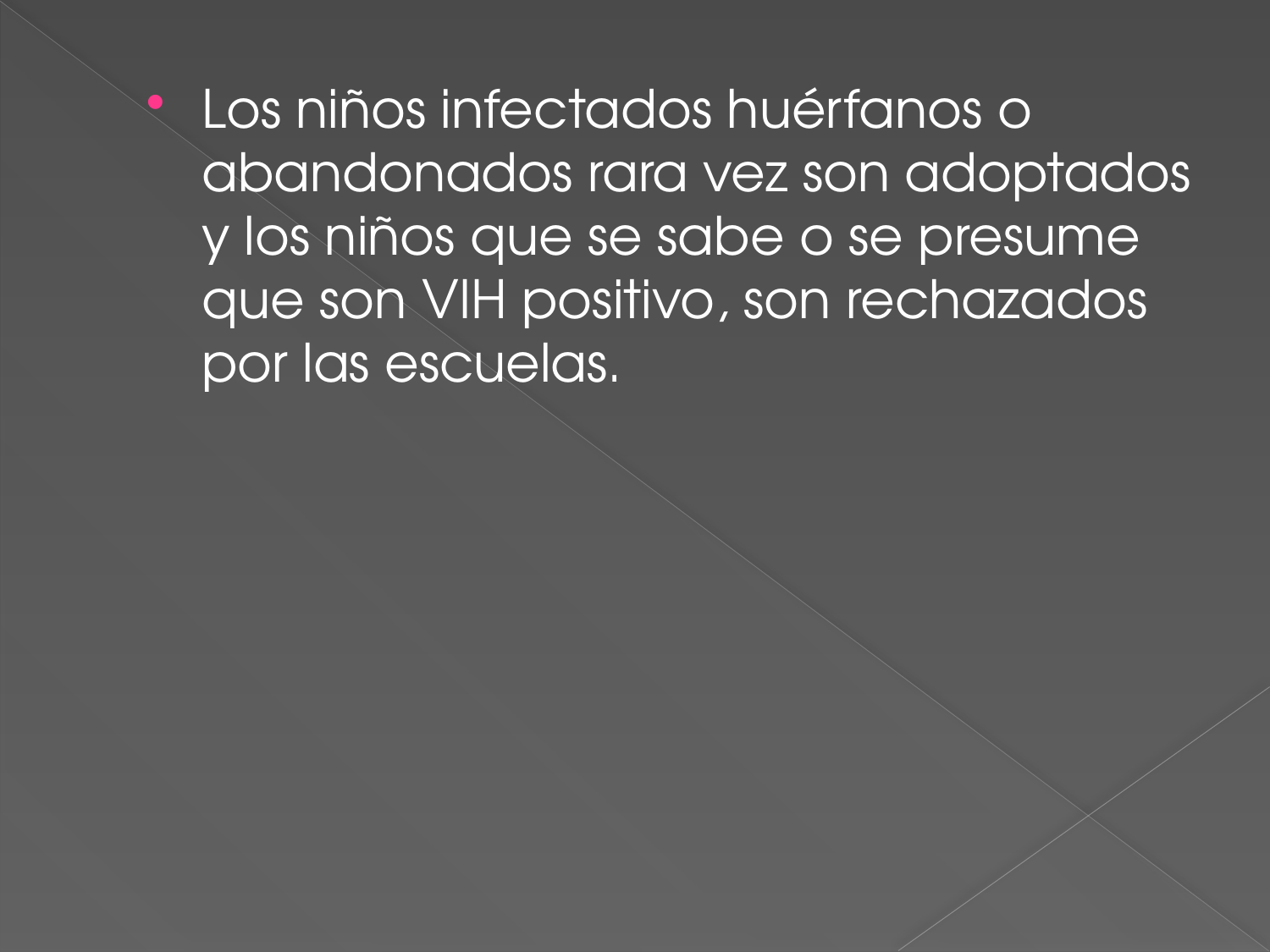

Los niños infectados huérfanos o abandonados rara vez son adoptados y los niños que se sabe o se presume que son VIH positivo, son rechazados por las escuelas.